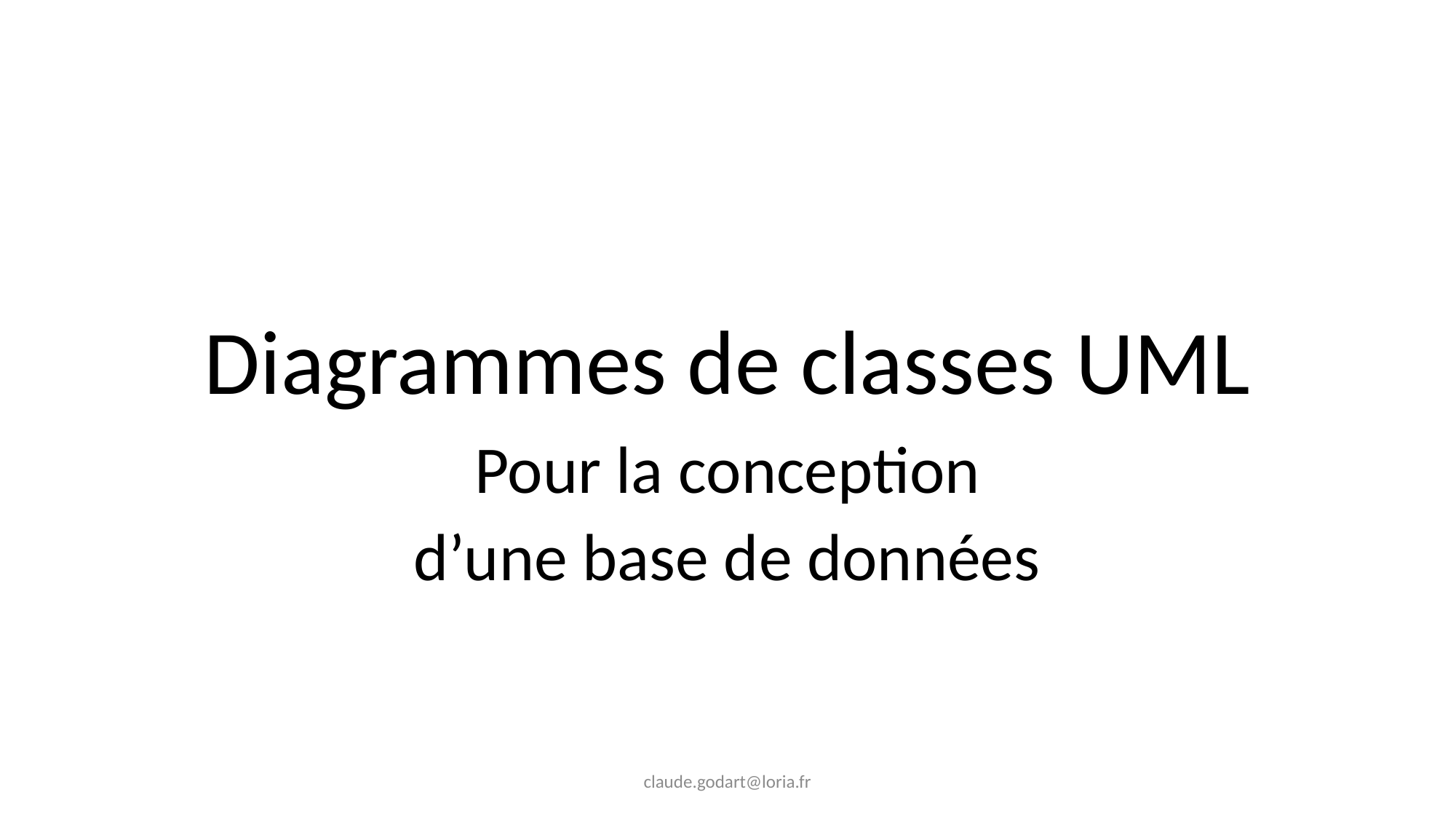

# Diagrammes de classes UML
Pour la conception
d’une base de données
claude.godart@loria.fr